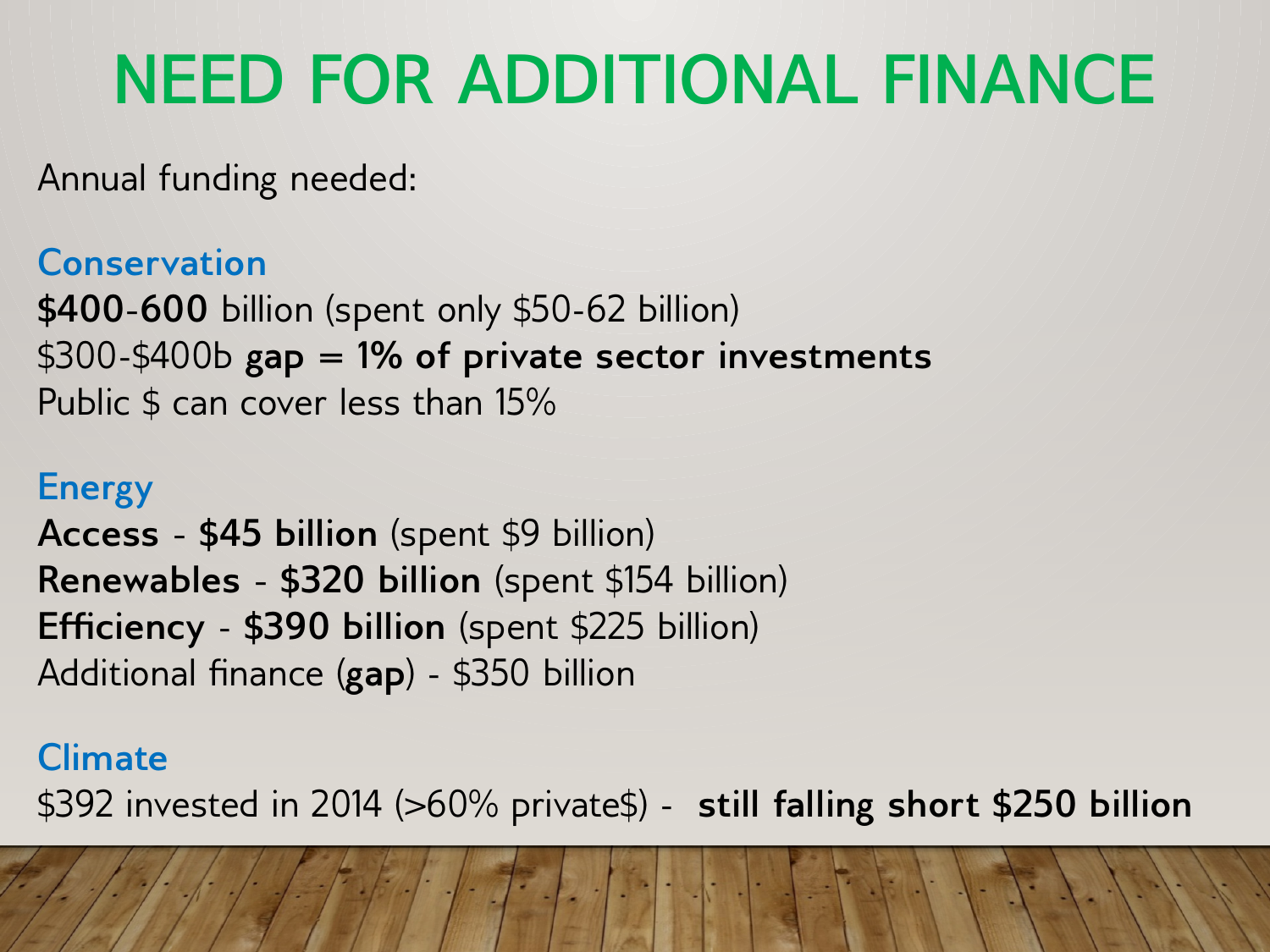

NEED FOR ADDITIONAL FINANCE
Annual funding needed:

Conservation
$400-600 billion (spent only $50-62 billion)
$300-$400b gap = 1% of private sector investments
Public $ can cover less than 15%

Energy
Access - $45 billion (spent $9 billion)
Renewables - $320 billion (spent $154 billion)
Efficiency - $390 billion (spent $225 billion)
Additional finance (gap) - $350 billion

Climate
$392 invested in 2014 (>60% private$) -  still falling short $250 billion